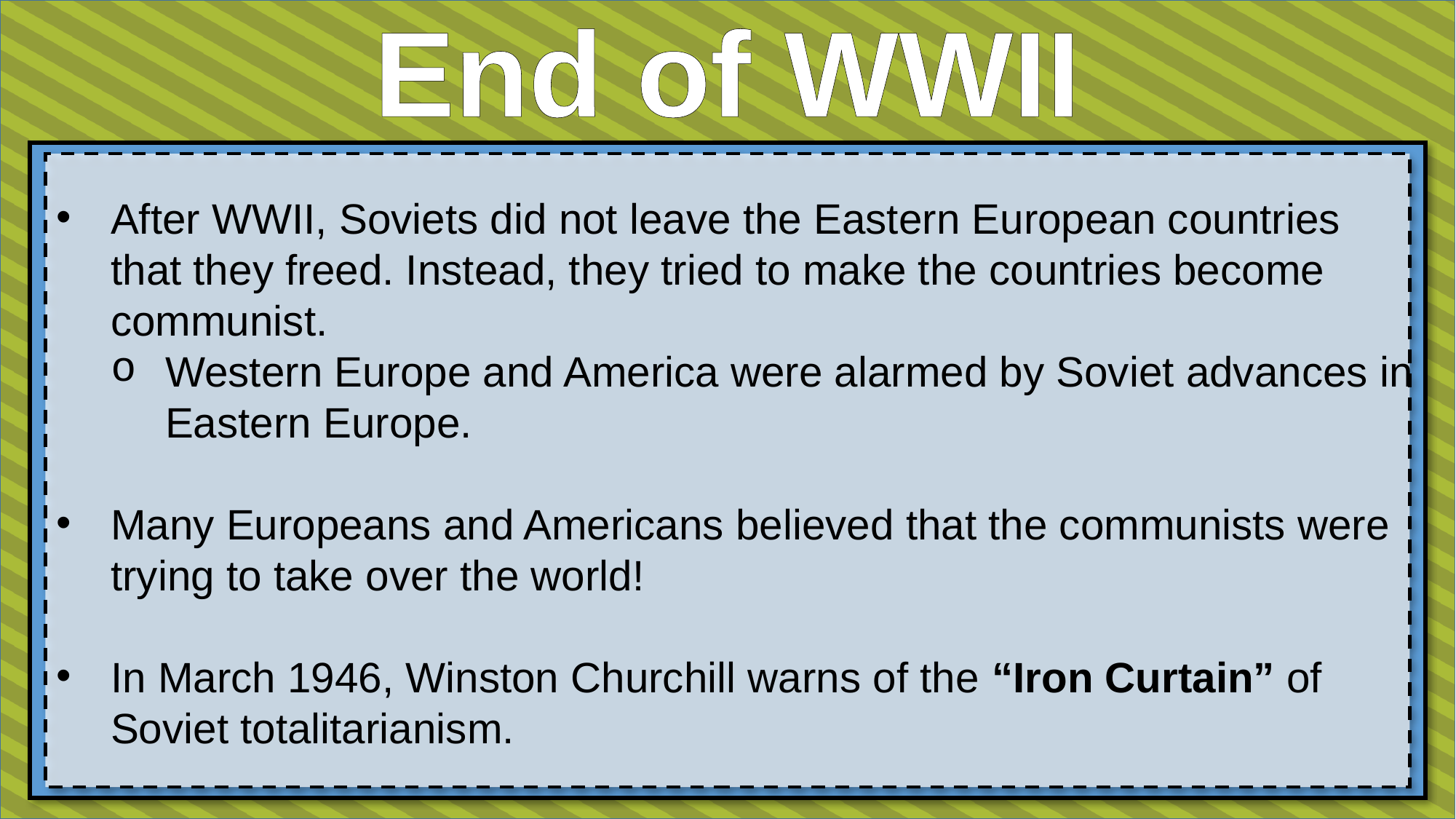

End of WWII

After WWII, Soviets did not leave the Eastern European countries that they freed. Instead, they tried to make the countries become communist.
Western Europe and America were alarmed by Soviet advances in Eastern Europe.

Many Europeans and Americans believed that the communists were trying to take over the world!

In March 1946, Winston Churchill warns of the “Iron Curtain” of Soviet totalitarianism.